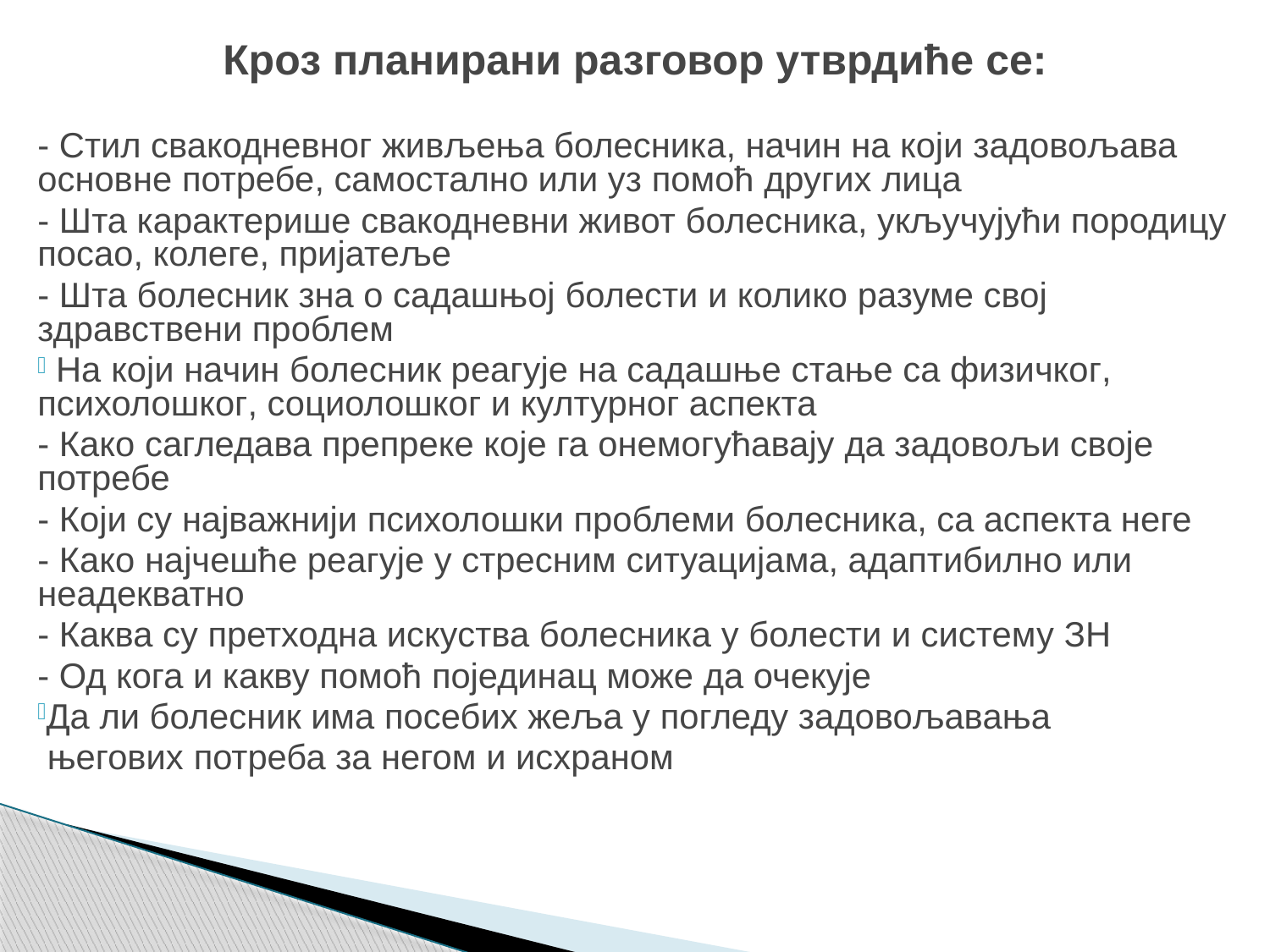

Кроз планирани разговор утврдиће се:

- Стил свакодневног живљења болесника, начин на који задовољава основне потребе, самостално или уз помоћ других лица
- Шта карактерише свакодневни живот болесника, укључујући породицу посао, колеге, пријатеље
- Шта болесник зна о садашњој болести и колико разуме свој здравствени проблем
 На који начин болесник реагује на садашње стање са физичког, психолошког, социолошког и културног аспекта
- Како сагледава препреке које га онемогућавају да задовољи своје потребе
- Који су најважнији психолошки проблеми болесника, са аспекта неге
- Како најчешће реагује у стресним ситуацијама, адаптибилно или неадекватно
- Каква су претходна искуства болесника у болести и систему ЗН
- Од кога и какву помоћ појединац може да очекује
Да ли болесник има посебих жеља у погледу задовољавања
 његових потреба за негом и исхраном